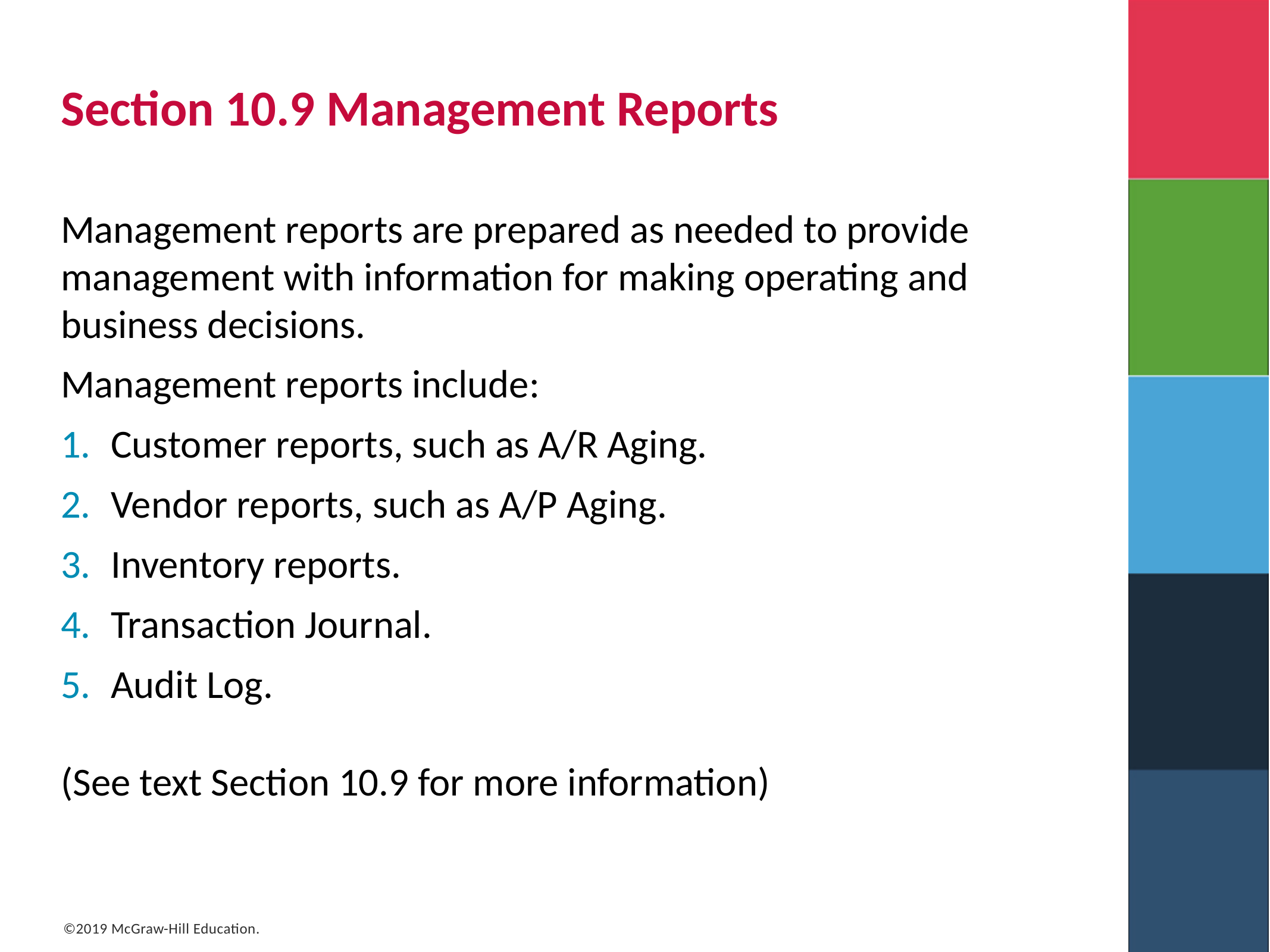

# Section 10.9 Management Reports
Management reports are prepared as needed to provide management with information for making operating and business decisions.
Management reports include:
Customer reports, such as A/R Aging.
Vendor reports, such as A/P Aging.
Inventory reports.
Transaction Journal.
Audit Log.
(See text Section 10.9 for more information)